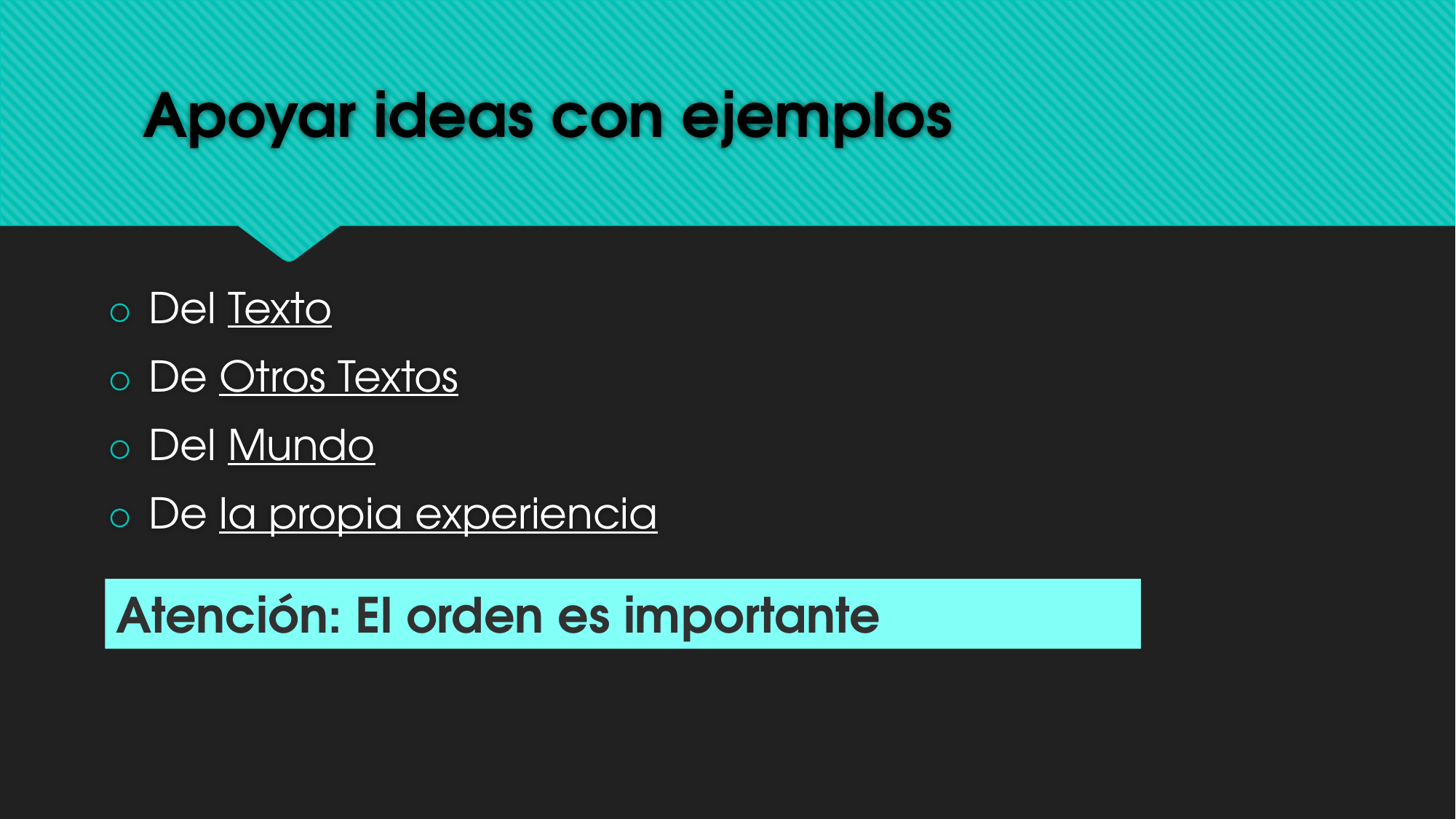

# Apoyar ideas con ejemplos
Del Texto
De Otros Textos
Del Mundo
De la propia experiencia

Atención: El orden es importante